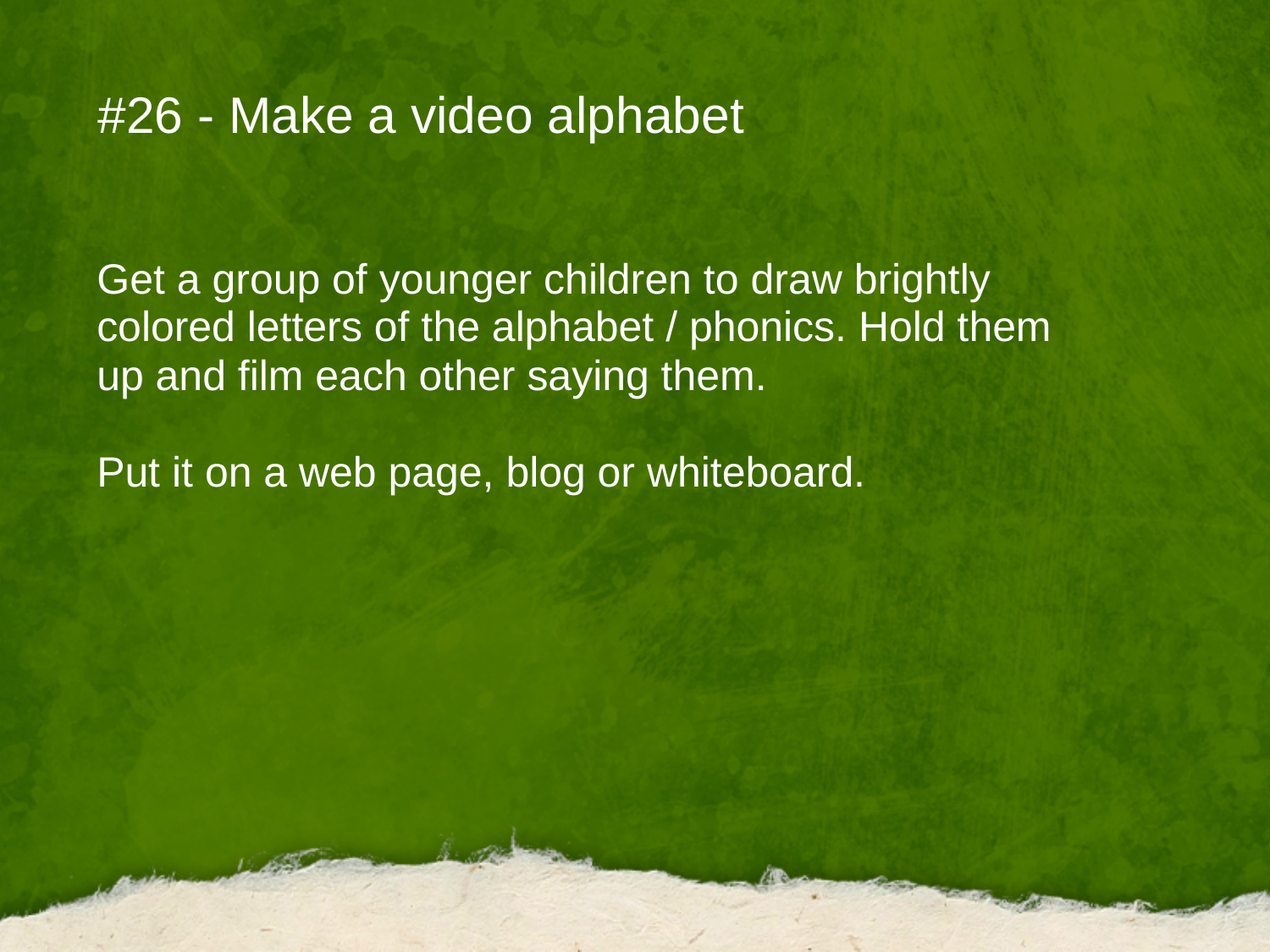

#26 - Make a video alphabet
Get a group of younger children to draw brightly colored letters of the alphabet / phonics. Hold them up and film each other saying them.
Put it on a web page, blog or whiteboard.